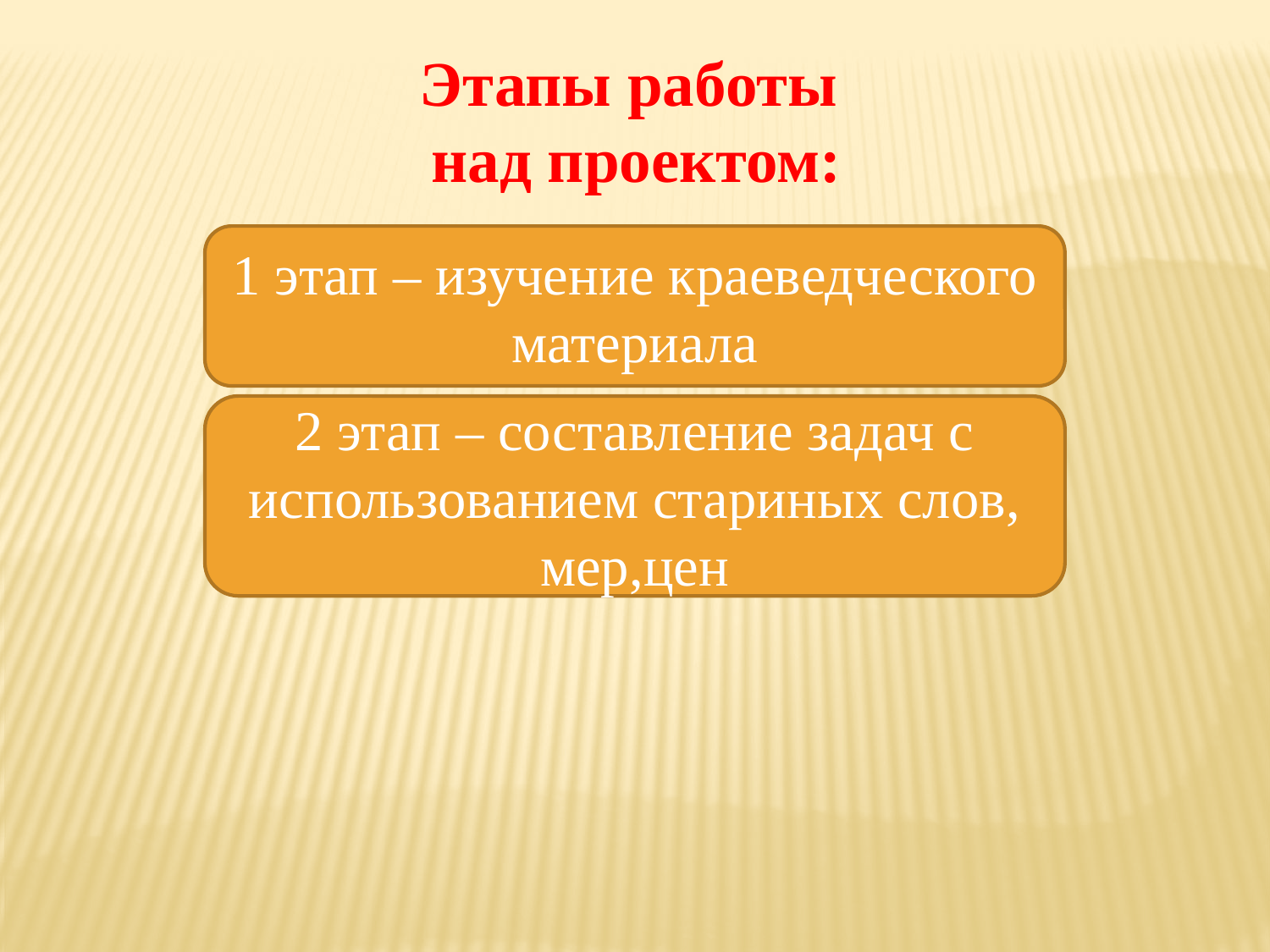

Этапы работы
над проектом:

1 этап – изучение краеведческого материала
2 этап – составление задач с использованием стариных слов, мер,цен